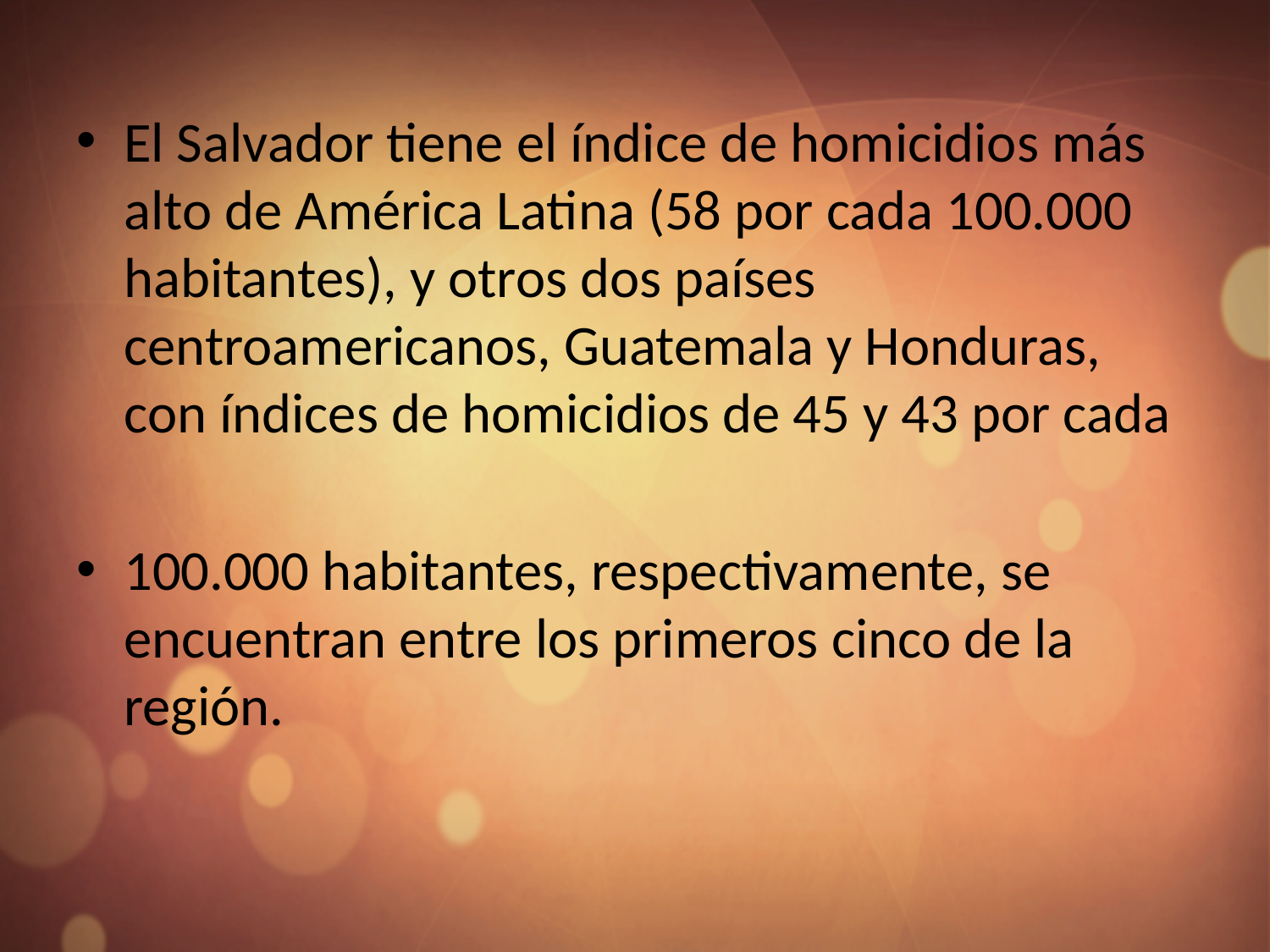

El Salvador tiene el índice de homicidios más alto de América Latina (58 por cada 100.000 habitantes), y otros dos países centroamericanos, Guatemala y Honduras, con índices de homicidios de 45 y 43 por cada

100.000 habitantes, respectivamente, se encuentran entre los primeros cinco de la región.